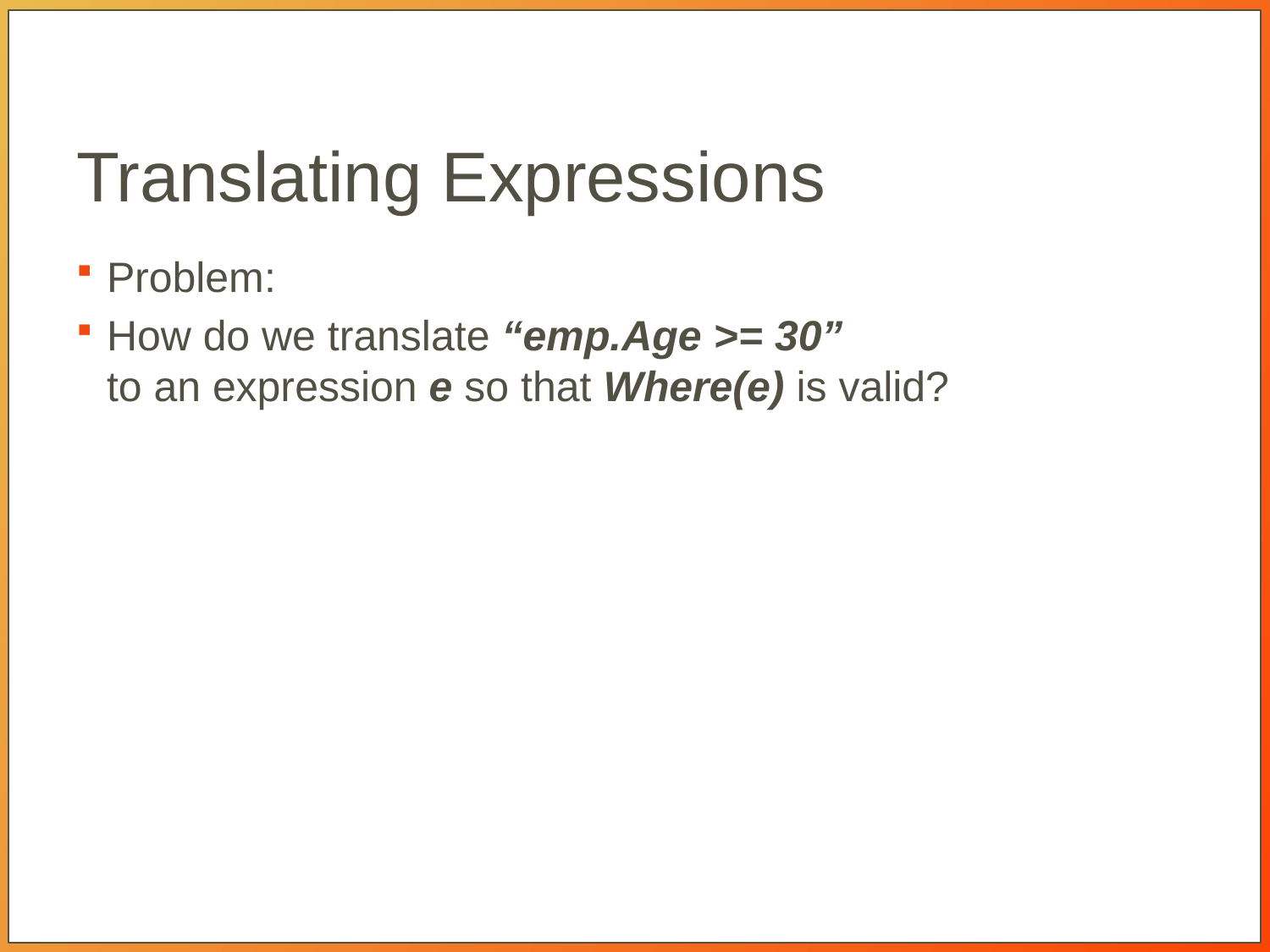

# Translating Expressions
Problem:
How do we translate “emp.Age >= 30”
to an expression e so that Where(e) is valid?